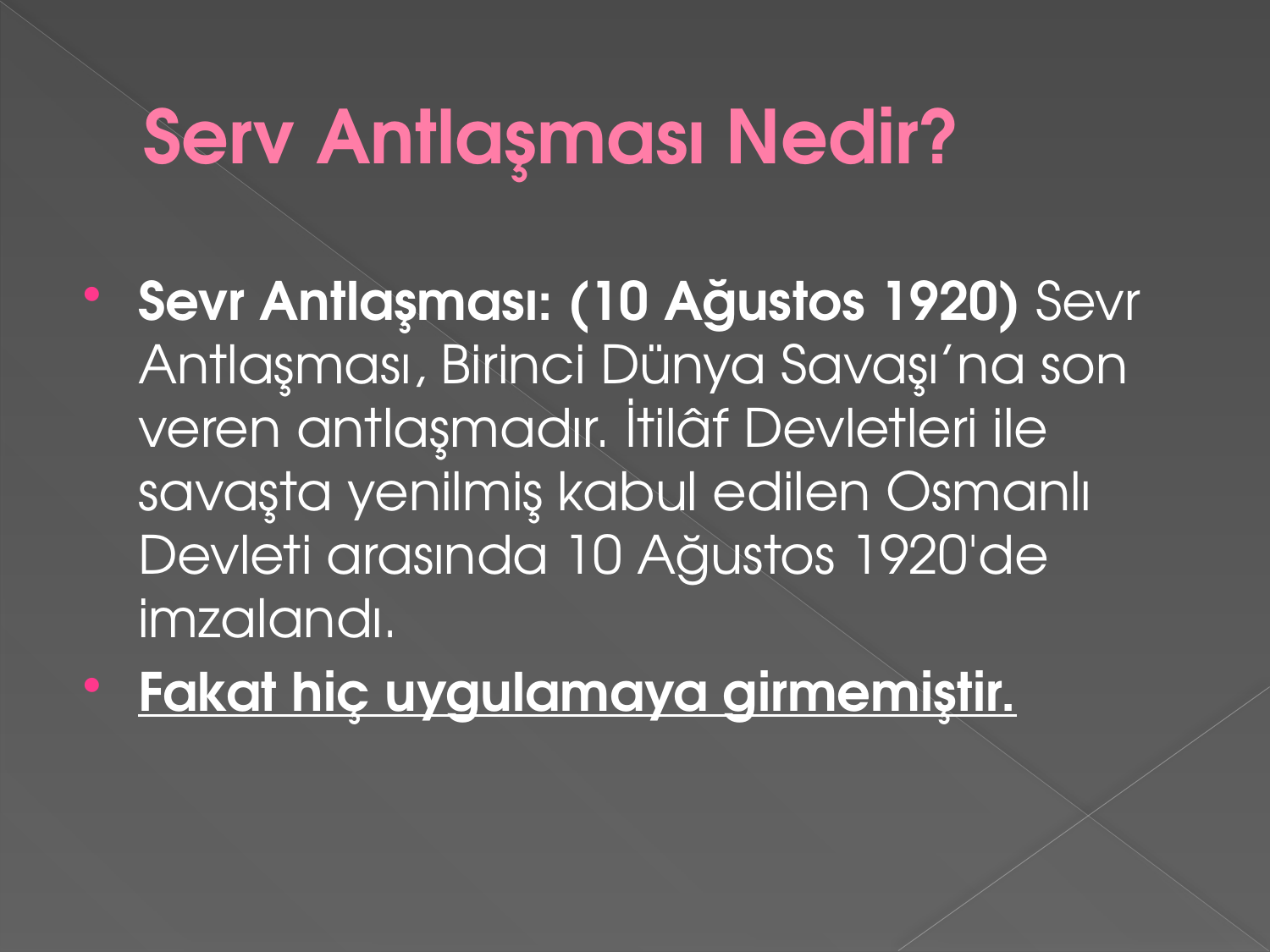

# Serv Antlaşması Nedir?
Sevr Antlaşması: (10 Ağustos 1920) Sevr Antlaşması, Birinci Dünya Savaşı’na son veren antlaşmadır. İtilâf Devletleri ile savaşta yenilmiş kabul edilen Osmanlı Devleti arasında 10 Ağustos 1920'de imzalandı.
Fakat hiç uygulamaya girmemiştir.